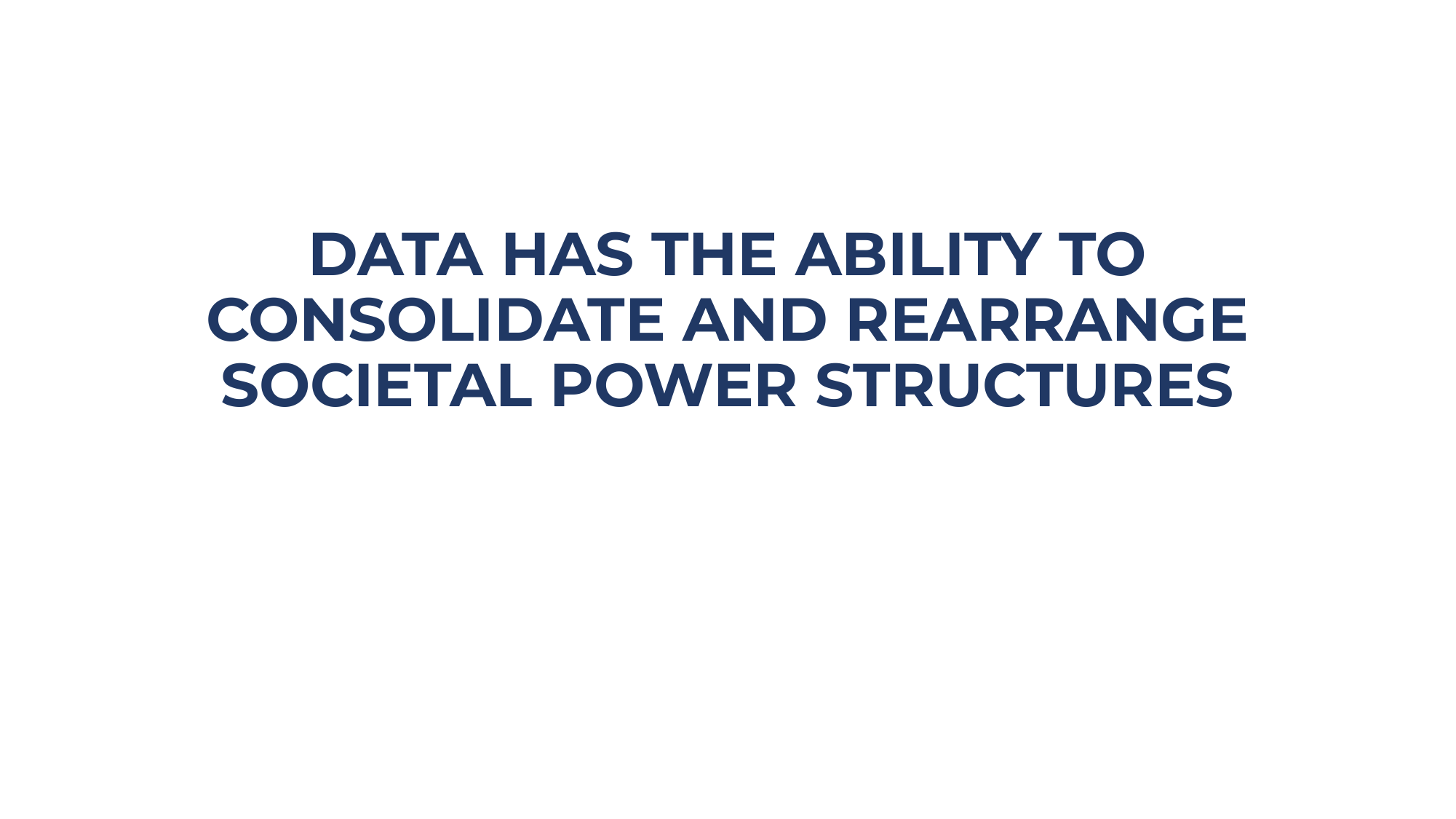

#
DATA HAS THE ABILITY TO CONSOLIDATE AND REARRANGE SOCIETAL POWER STRUCTURES